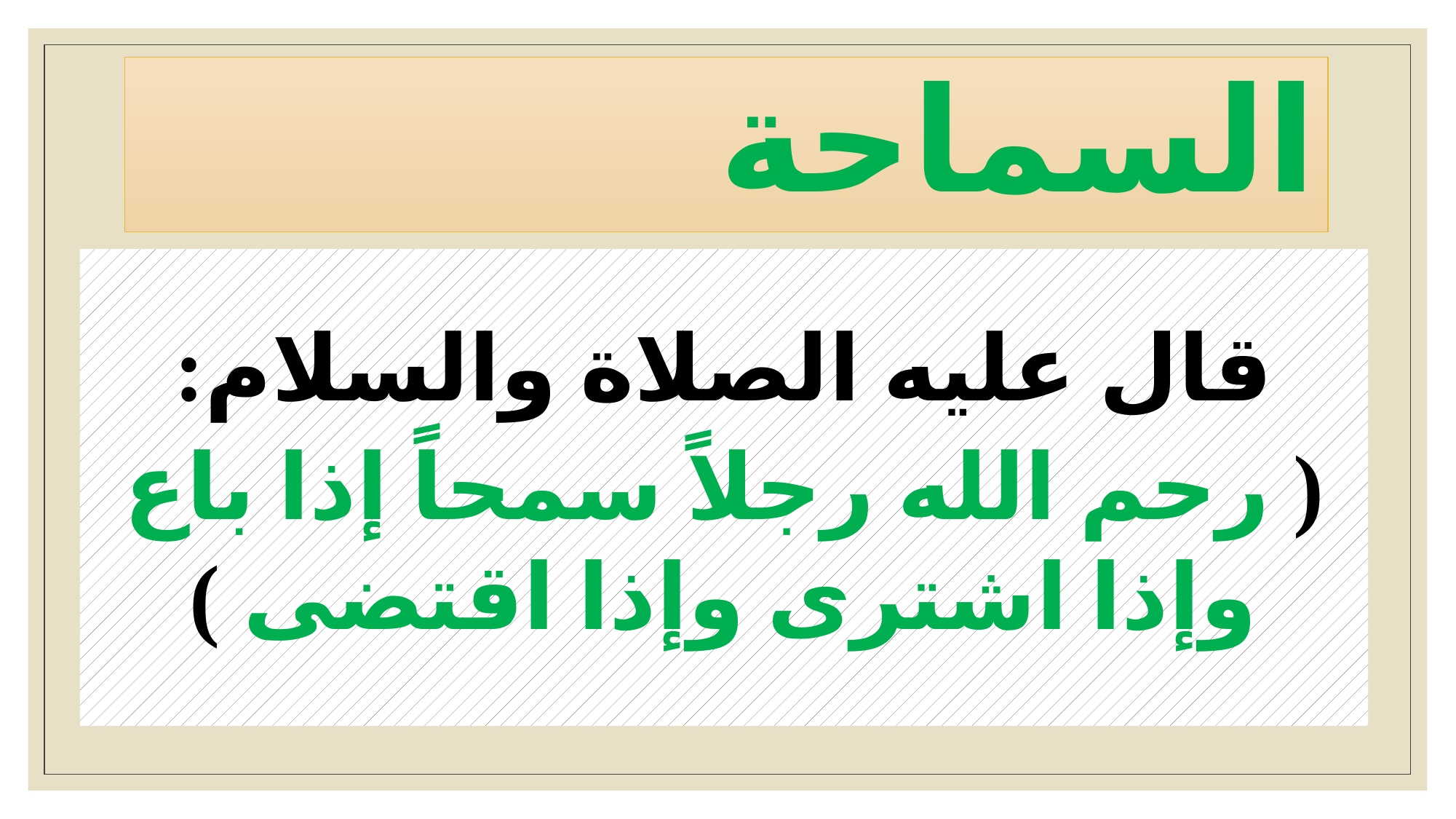

# السماحة

قال عليه الصلاة والسلام:
( رحم الله رجلاً سمحاً إذا باع وإذا اشترى وإذا اقتضى )